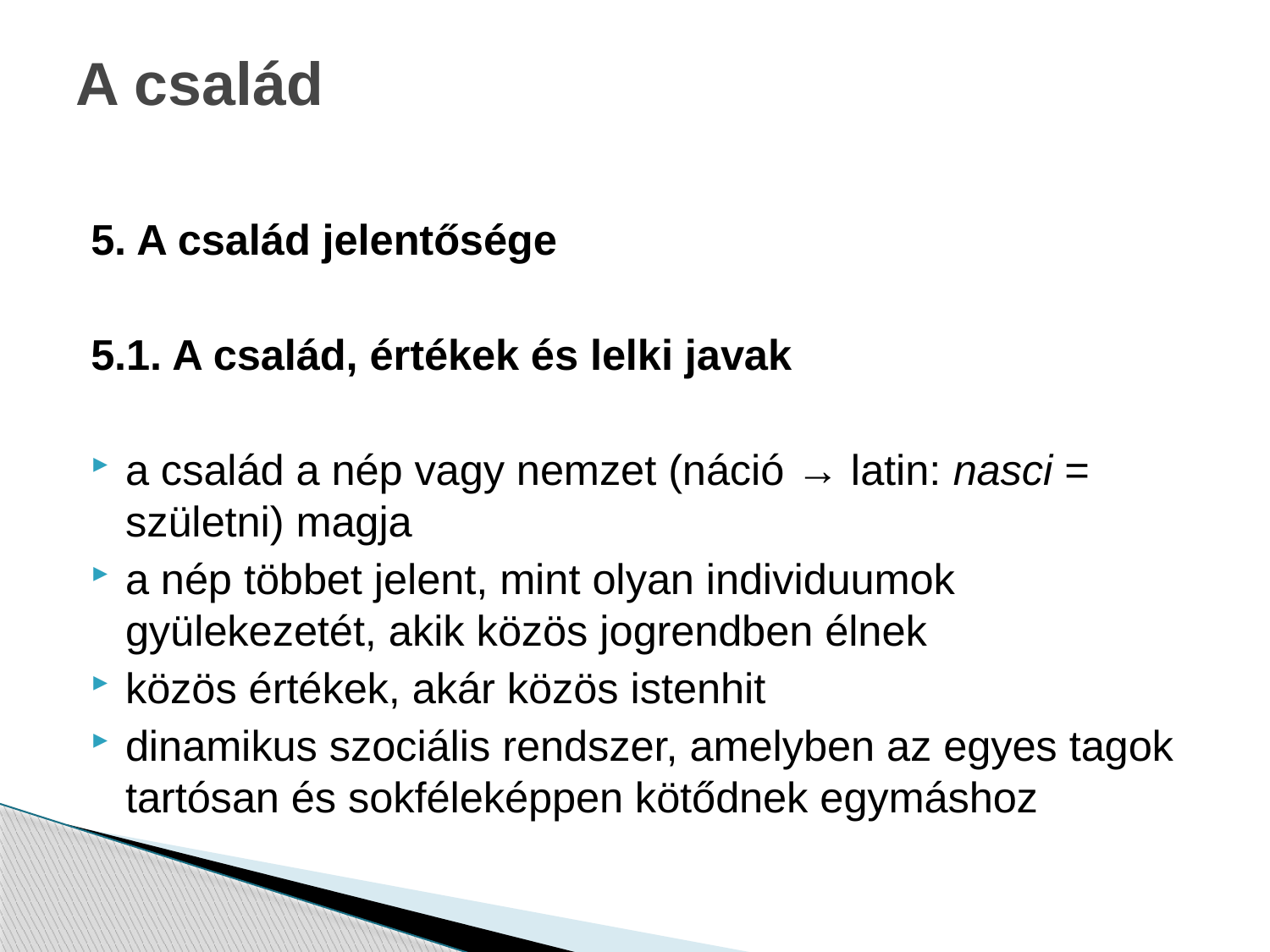

# A család
5. A család jelentősége

5.1. A család, értékek és lelki javak

a család a nép vagy nemzet (náció → latin: nasci = születni) magja
a nép többet jelent, mint olyan individuumok gyülekezetét, akik közös jogrendben élnek
közös értékek, akár közös istenhit
dinamikus szociális rendszer, amelyben az egyes tagok tartósan és sokféleképpen kötődnek egymáshoz